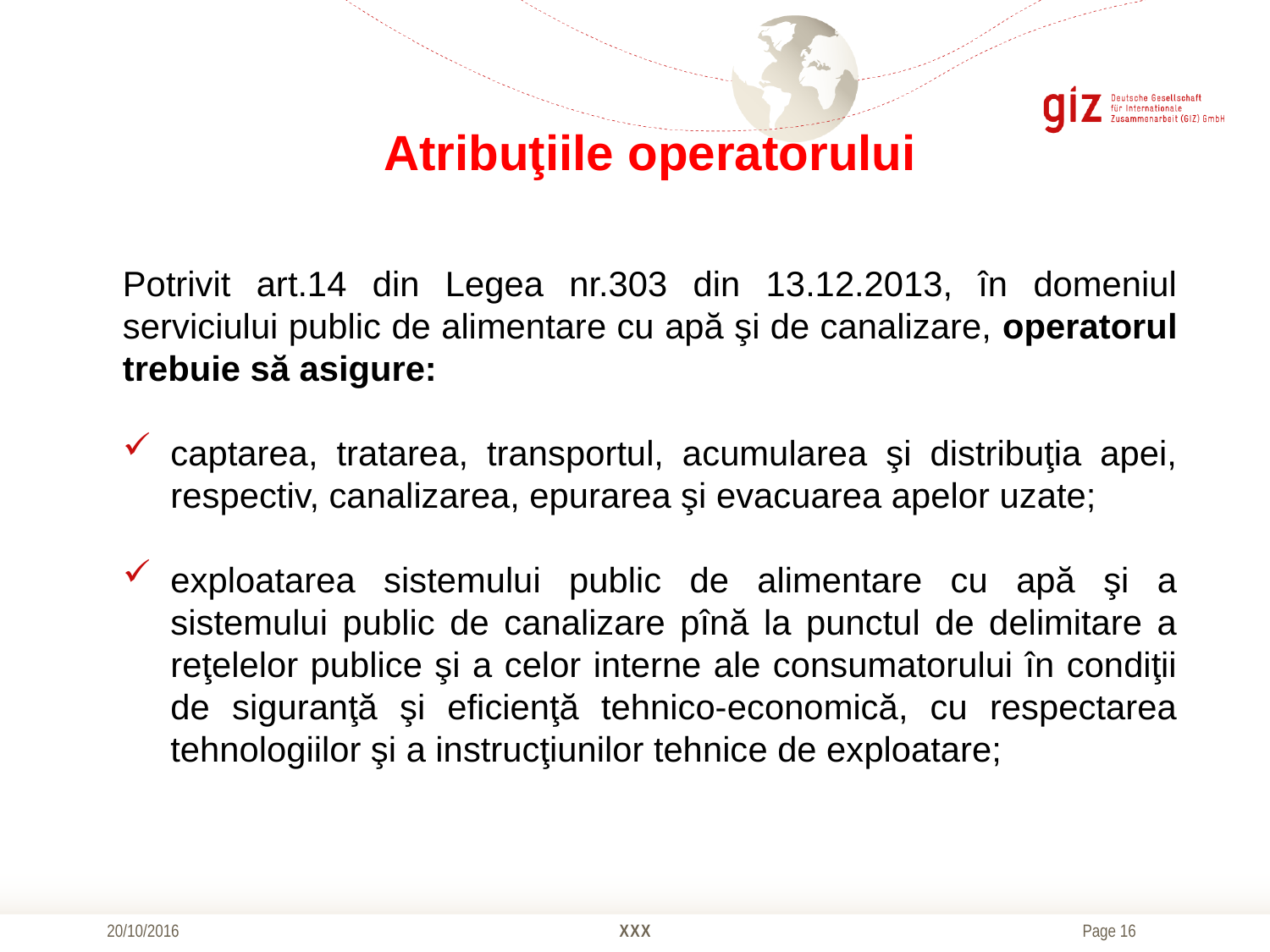

# Atribuţiile operatorului

Potrivit art.14 din Legea nr.303 din 13.12.2013, în domeniul serviciului public de alimentare cu apă şi de canalizare, operatorul trebuie să asigure:

captarea, tratarea, transportul, acumularea şi distribuţia apei, respectiv, canalizarea, epurarea şi evacuarea apelor uzate;

exploatarea sistemului public de alimentare cu apă şi a sistemului public de canalizare pînă la punctul de delimitare a reţelelor publice şi a celor interne ale consumatorului în condiţii de siguranţă şi eficienţă tehnico-economică, cu respectarea tehnologiilor şi a instrucţiunilor tehnice de exploatare;

20/10/2016
XXX